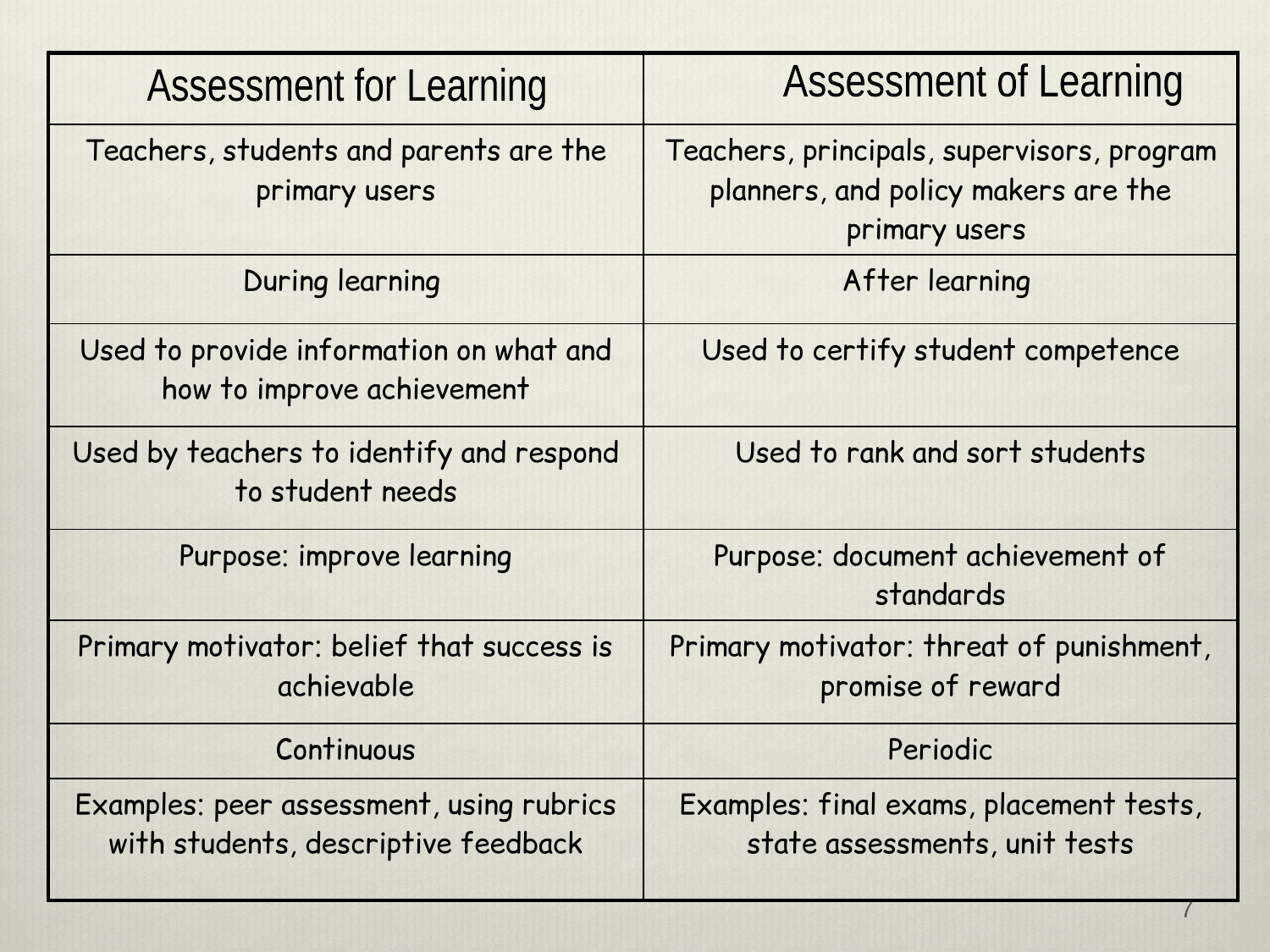

|  |  |
| --- | --- |
| Teachers, students and parents are the primary users | Teachers, principals, supervisors, program planners, and policy makers are the primary users |
| During learning | After learning |
| Used to provide information on what and how to improve achievement | Used to certify student competence |
| Used by teachers to identify and respond to student needs | Used to rank and sort students |
| Purpose: improve learning | Purpose: document achievement of standards |
| Primary motivator: belief that success is achievable | Primary motivator: threat of punishment, promise of reward |
| Continuous | Periodic |
| Examples: peer assessment, using rubrics with students, descriptive feedback | Examples: final exams, placement tests, state assessments, unit tests |
Assessment of Learning
Assessment for Learning

7